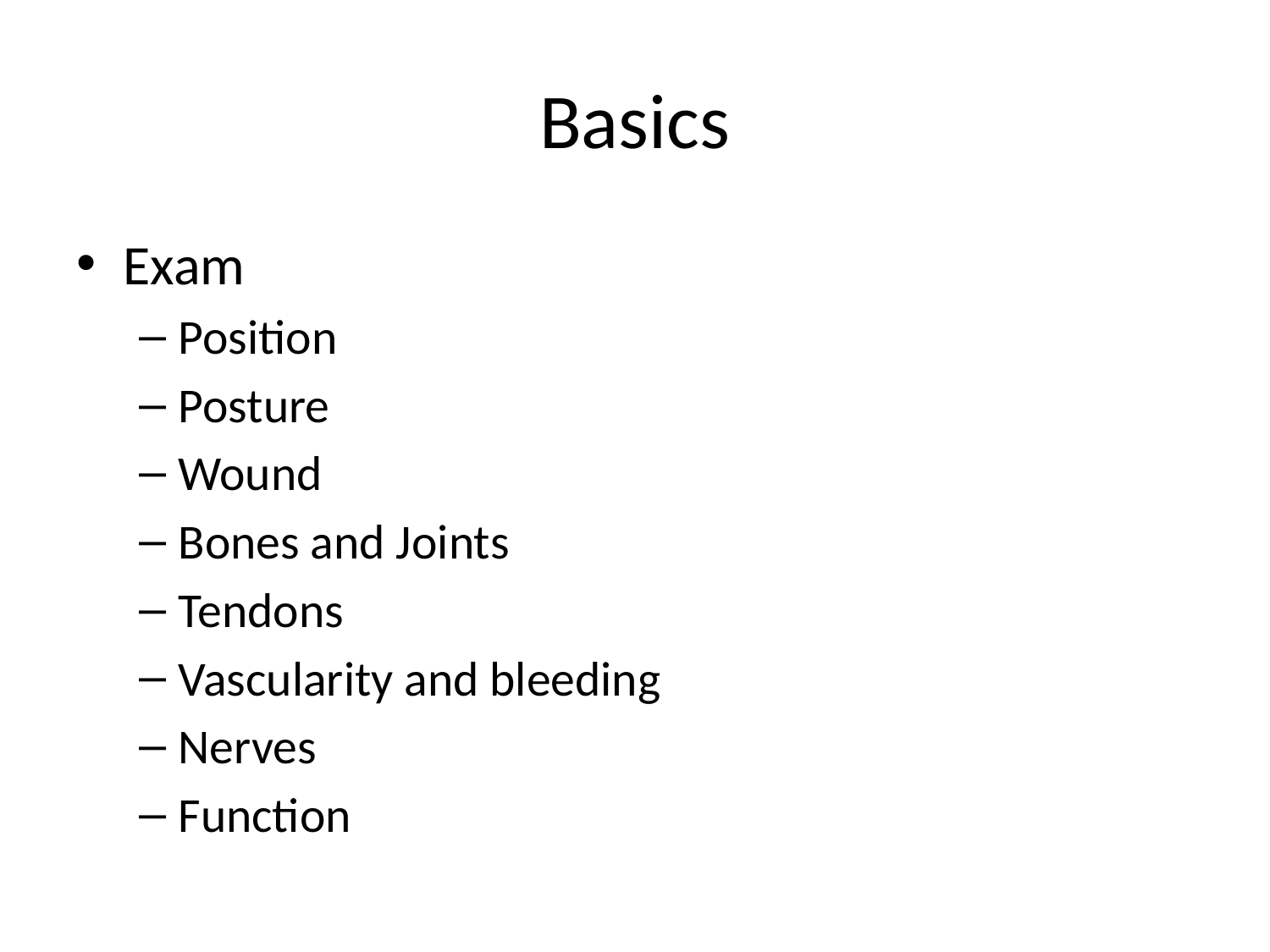

# Basics
Exam
Position
Posture
Wound
Bones and Joints
Tendons
Vascularity and bleeding
Nerves
Function